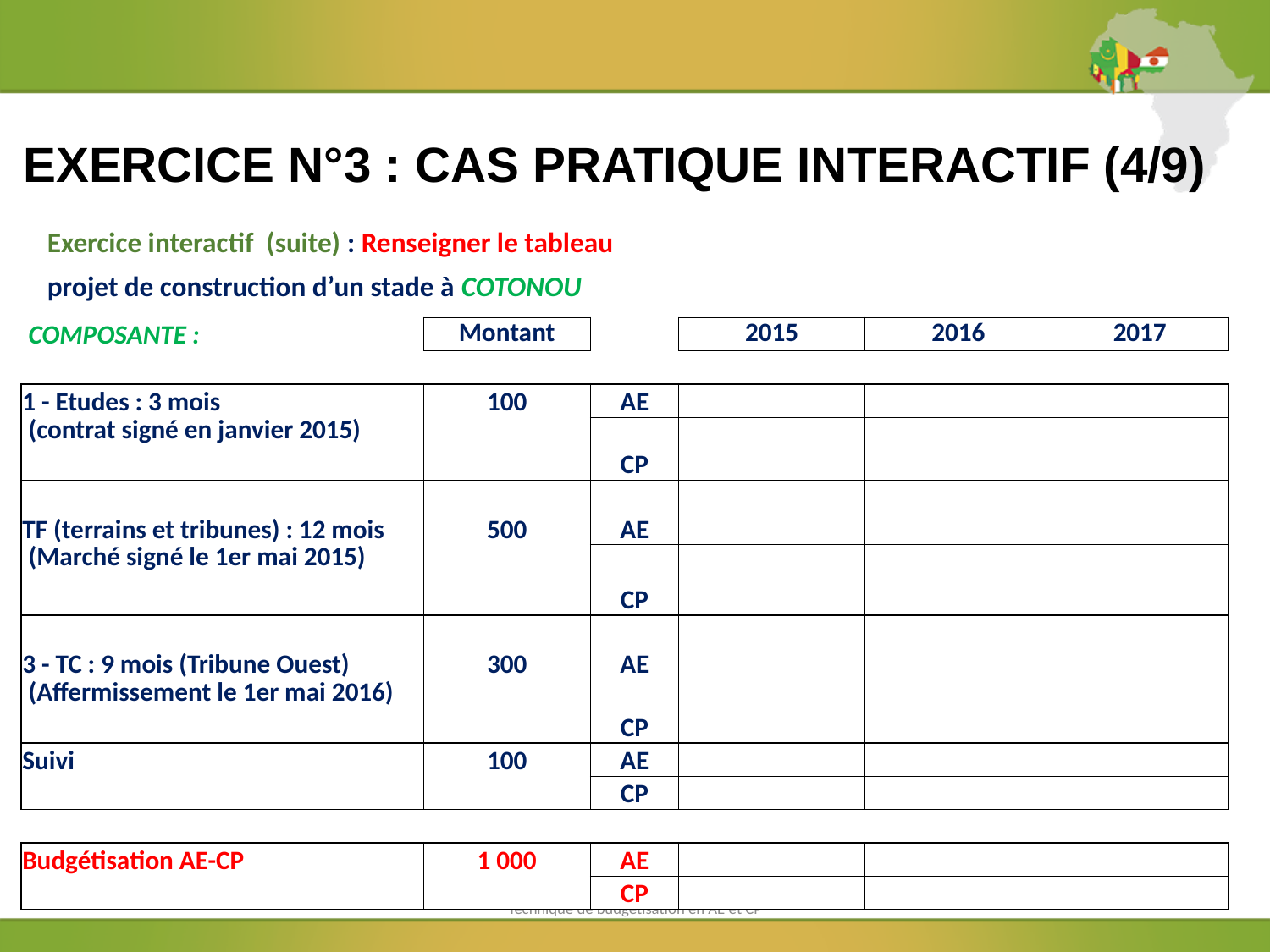

# EXERCICE N°3 : CAS PRATIQUE INTERACTIF (4/9)
Exercice interactif  (suite) : Renseigner le tableau
projet de construction d’un stade à COTONOU

| COMPOSANTE : | Montant |  | 2015 | 2016 | 2017 |  |
| --- | --- | --- | --- | --- | --- | --- |
|  |  |  |  |  |  |  |
| 1 - Etudes : 3 mois | 100 | AE |  |  |  |  |
| (contrat signé en janvier 2015) |  | CP |  |  |  |  |
| TF (terrains et tribunes) : 12 mois | 500 | AE |  |  |  |  |
| (Marché signé le 1er mai 2015) |  | CP |  |  |  |  |
| 3 - TC : 9 mois (Tribune Ouest) | 300 | AE |  |  |  |  |
| (Affermissement le 1er mai 2016) |  | CP |  |  |  |  |
| Suivi | 100 | AE |  |  |  |  |
|  |  | CP |  |  |  |  |
|  |  |  |  |  |  |  |
| Budgétisation AE-CP | 1 000 | AE |  |  |  |  |
|  |  | CP |  |  |  |  |
Technique de budgétisation en AE et CP